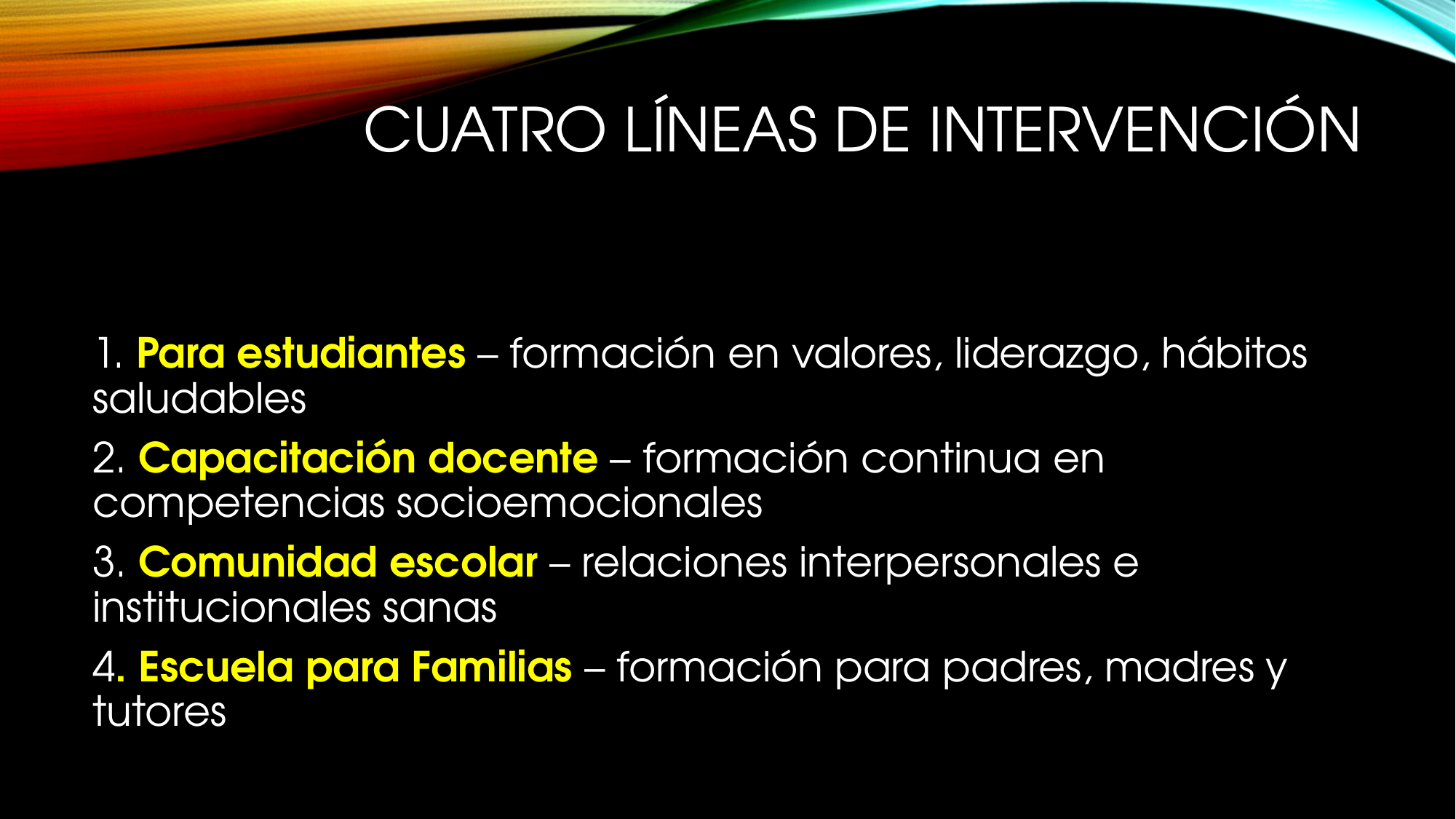

# Cuatro líneas de intervención

1. Para estudiantes – formación en valores, liderazgo, hábitos saludables
2. Capacitación docente – formación continua en competencias socioemocionales
3. Comunidad escolar – relaciones interpersonales e institucionales sanas
4. Escuela para Familias – formación para padres, madres y tutores